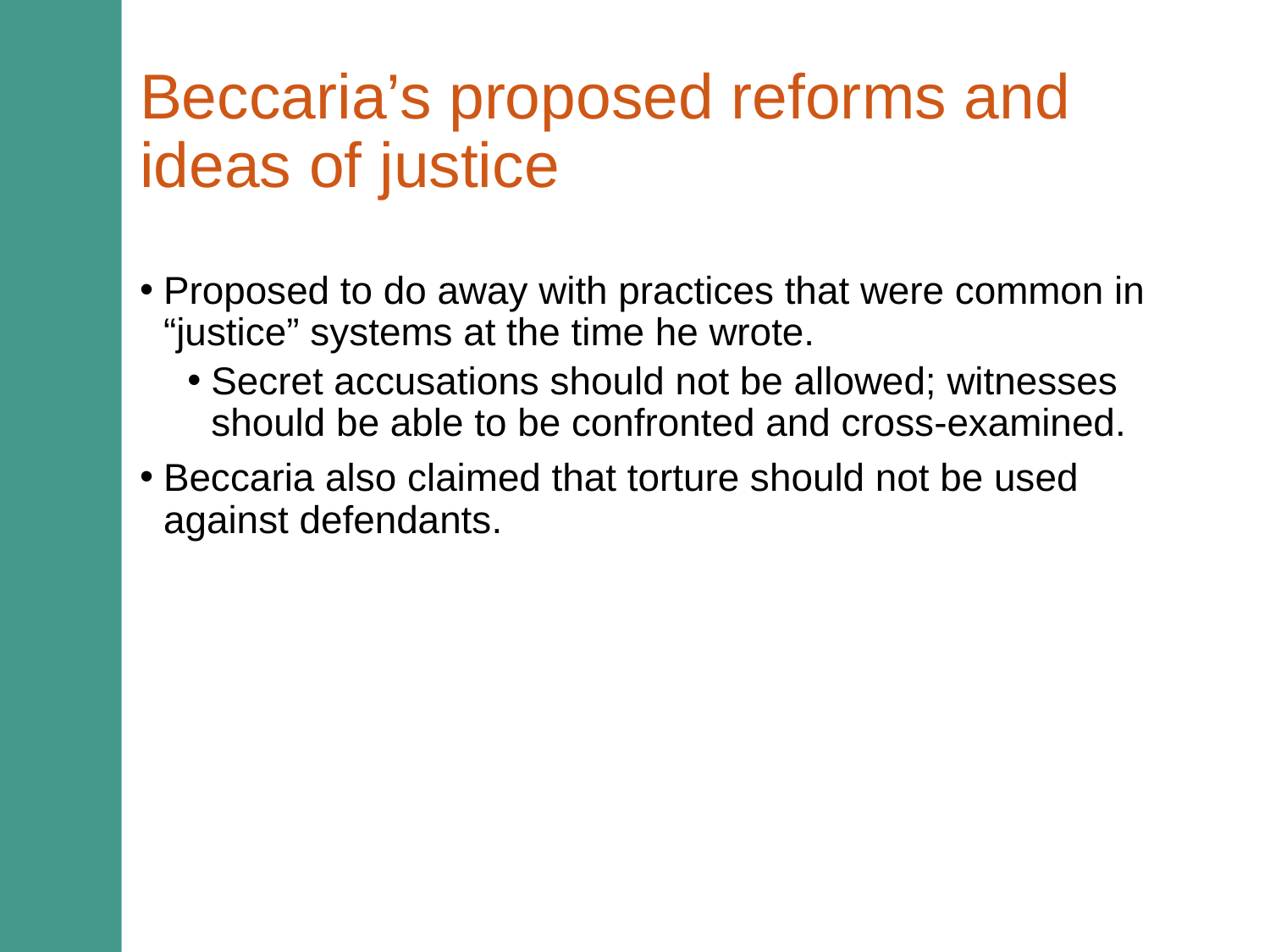

# Beccaria’s proposed reforms and ideas of justice
Proposed to do away with practices that were common in “justice” systems at the time he wrote.
Secret accusations should not be allowed; witnesses should be able to be confronted and cross-examined.
Beccaria also claimed that torture should not be used against defendants.